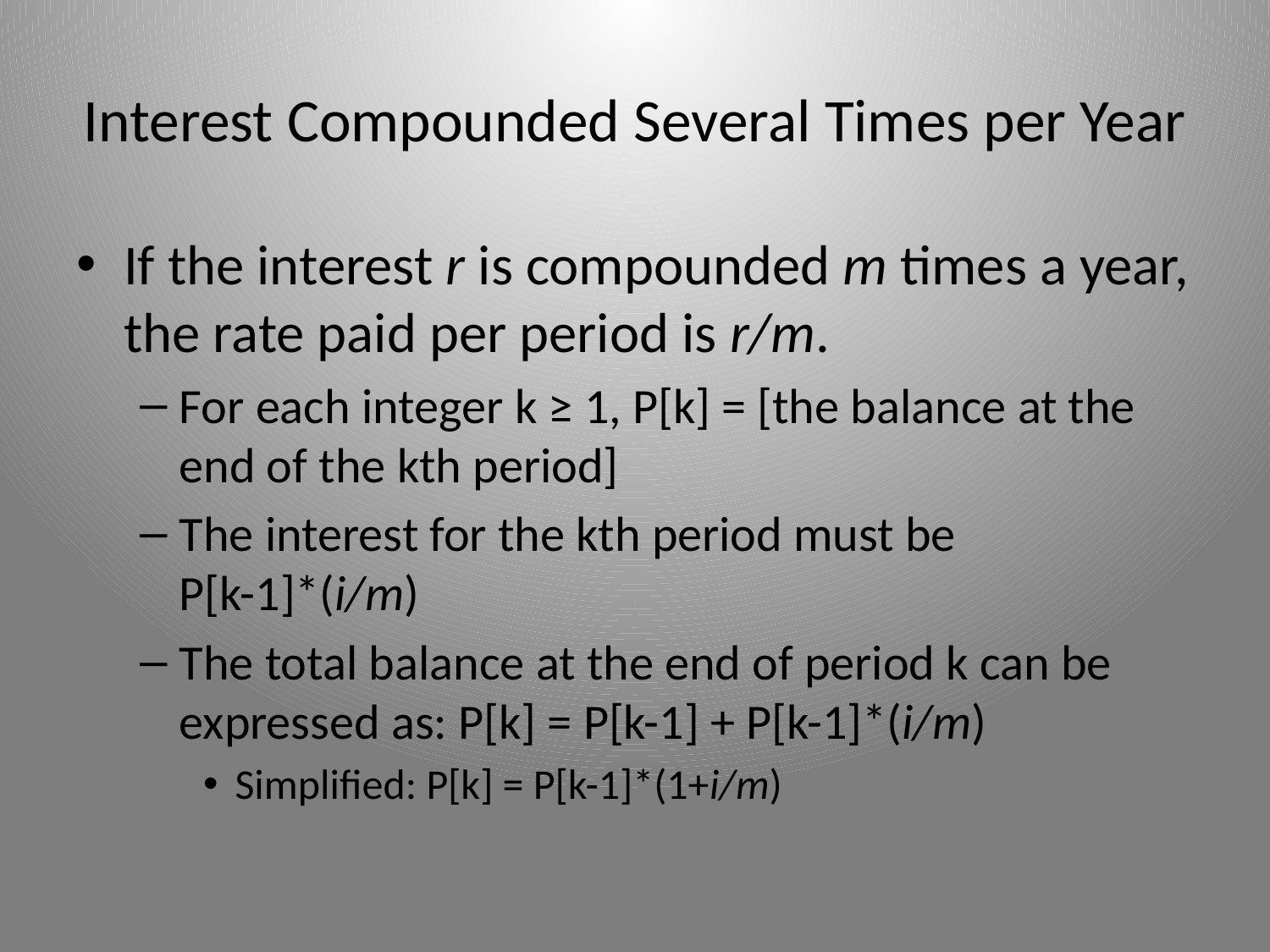

# Interest Compounded Several Times per Year
If the interest r is compounded m times a year, the rate paid per period is r/m.
For each integer k ≥ 1, P[k] = [the balance at the end of the kth period]
The interest for the kth period must be                 P[k-1]*(i/m)
The total balance at the end of period k can be expressed as: P[k] = P[k-1] + P[k-1]*(i/m)
Simplified: P[k] = P[k-1]*(1+i/m)